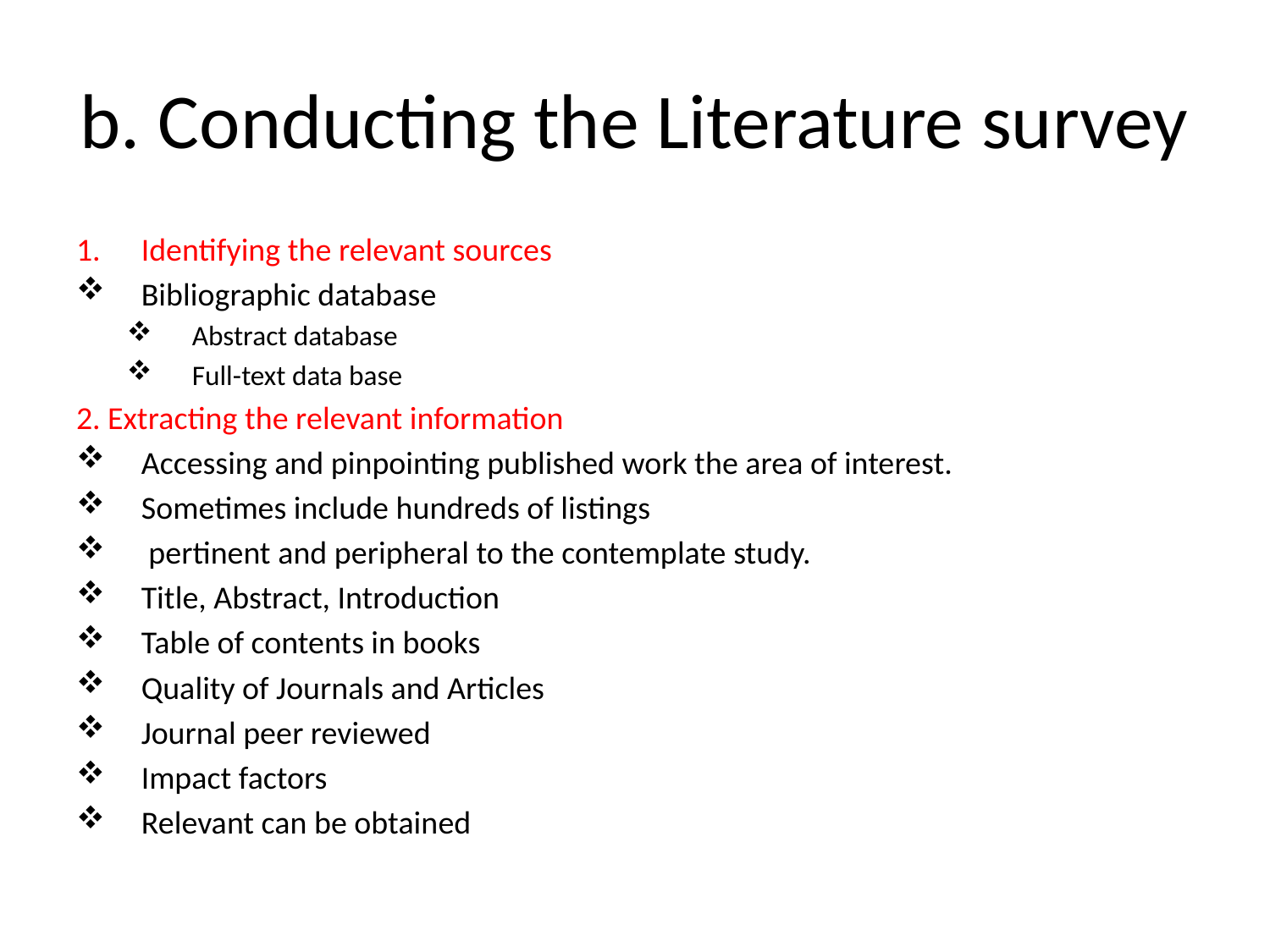

# b. Conducting the Literature survey
Identifying the relevant sources
Bibliographic database
Abstract database
Full-text data base
2. Extracting the relevant information
Accessing and pinpointing published work the area of interest.
Sometimes include hundreds of listings
 pertinent and peripheral to the contemplate study.
Title, Abstract, Introduction
Table of contents in books
Quality of Journals and Articles
Journal peer reviewed
Impact factors
Relevant can be obtained